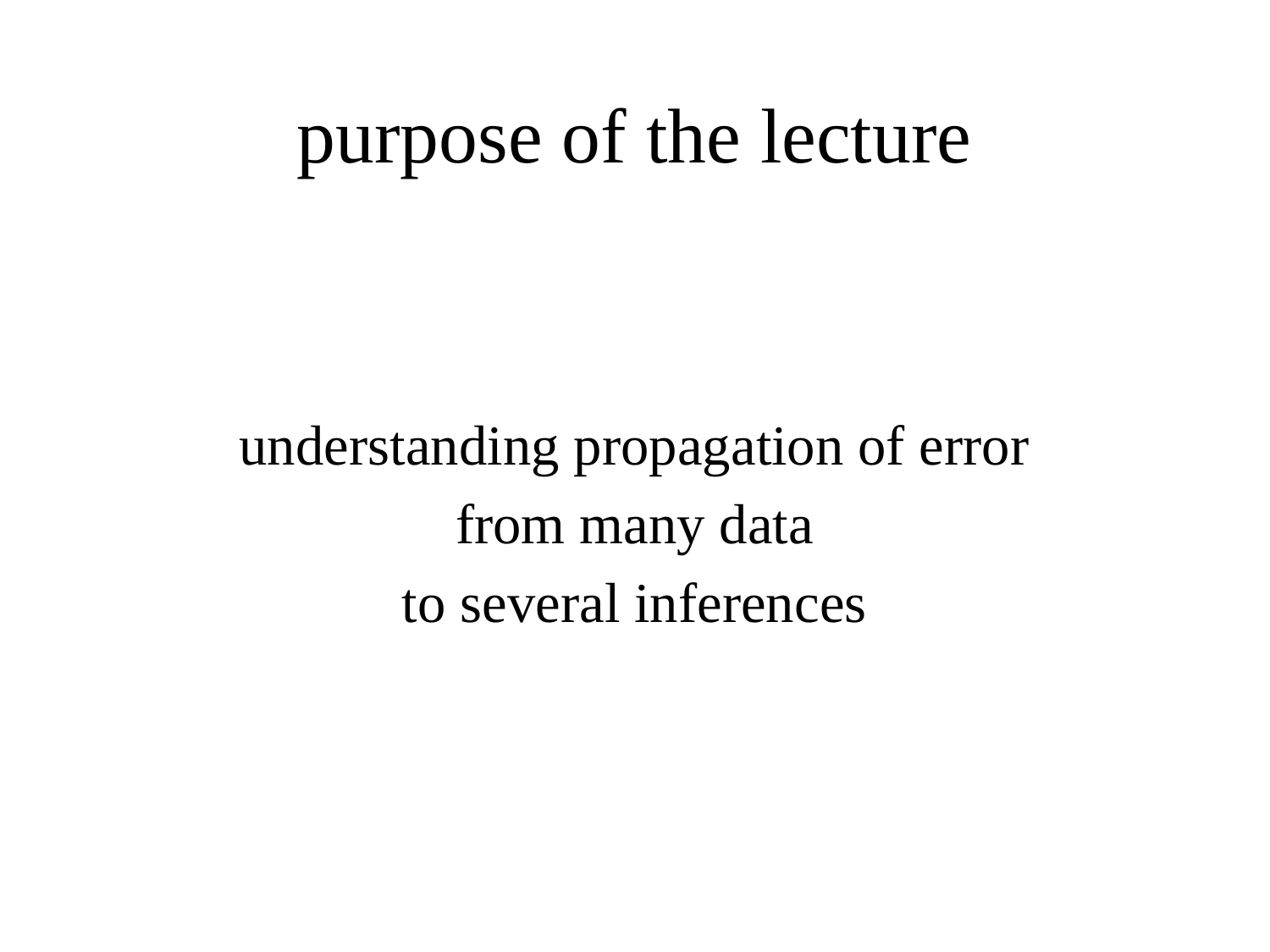

# purpose of the lecture
understanding propagation of error
from many data
to several inferences